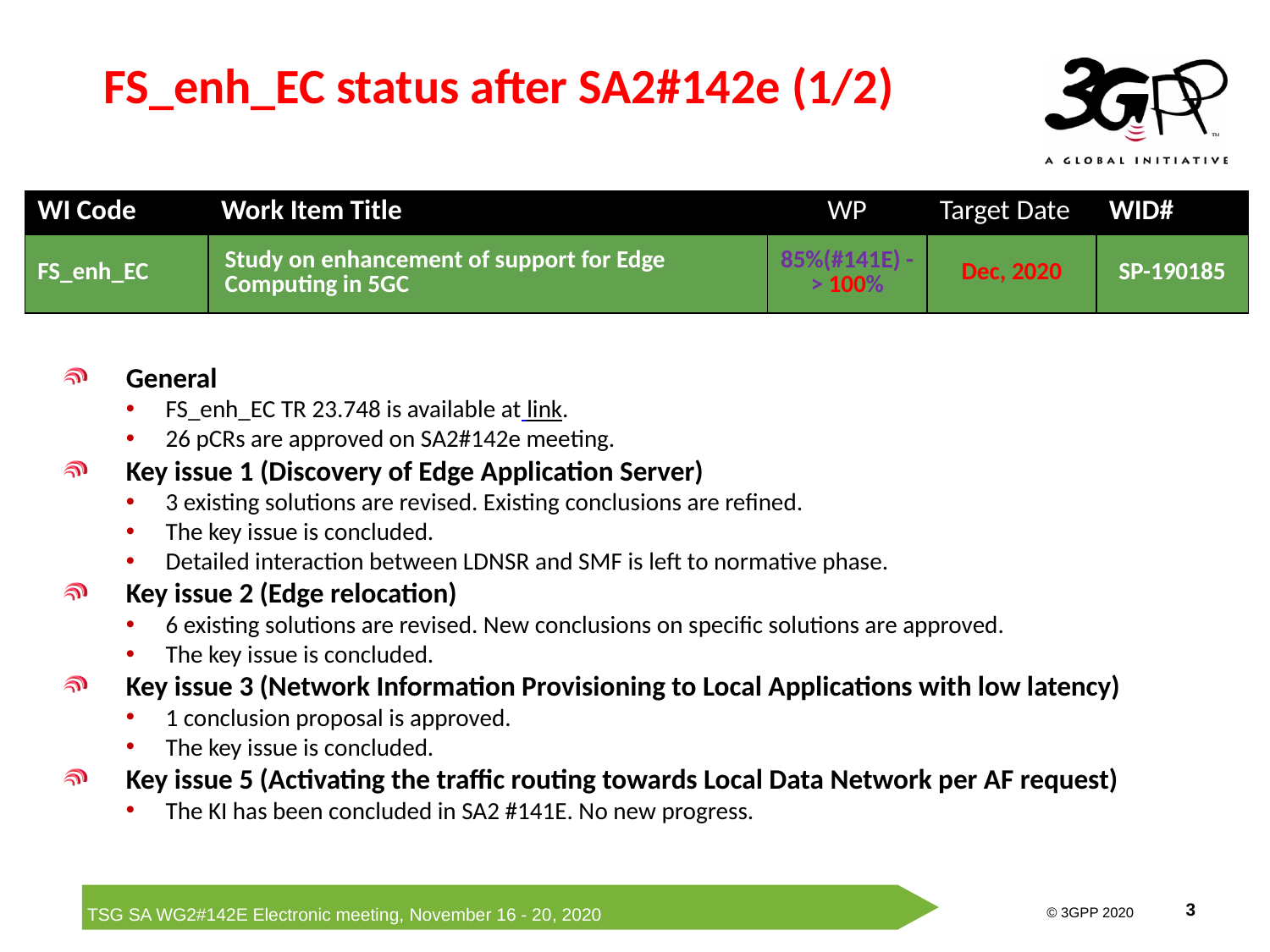

# FS_enh_EC status after SA2#142e (1/2)
| WI Code | Work Item Title | WP | Target Date | WID# |
| --- | --- | --- | --- | --- |
| FS\_enh\_EC | Study on enhancement of support for Edge Computing in 5GC | 85%(#141E) -> 100% | Dec, 2020 | SP-190185 |
General
FS_enh_EC TR 23.748 is available at link.
26 pCRs are approved on SA2#142e meeting.
Key issue 1 (Discovery of Edge Application Server)
3 existing solutions are revised. Existing conclusions are refined.
The key issue is concluded.
Detailed interaction between LDNSR and SMF is left to normative phase.
Key issue 2 (Edge relocation)
6 existing solutions are revised. New conclusions on specific solutions are approved.
The key issue is concluded.
Key issue 3 (Network Information Provisioning to Local Applications with low latency)
1 conclusion proposal is approved.
The key issue is concluded.
Key issue 5 (Activating the traffic routing towards Local Data Network per AF request)
The KI has been concluded in SA2 #141E. No new progress.